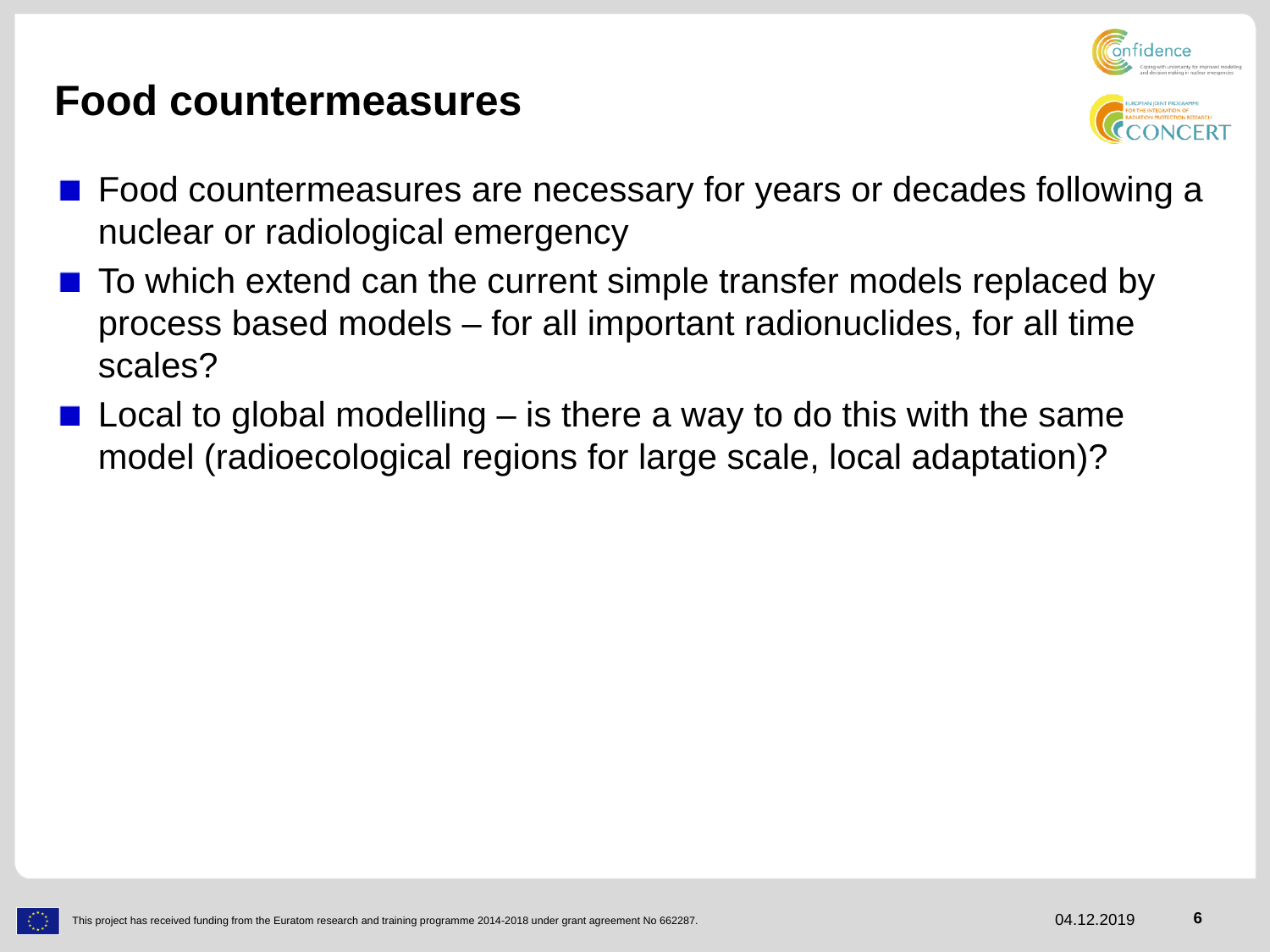

# Food countermeasures
Food countermeasures are necessary for years or decades following a nuclear or radiological emergency
To which extend can the current simple transfer models replaced by process based models – for all important radionuclides, for all time scales?
Local to global modelling – is there a way to do this with the same model (radioecological regions for large scale, local adaptation)?